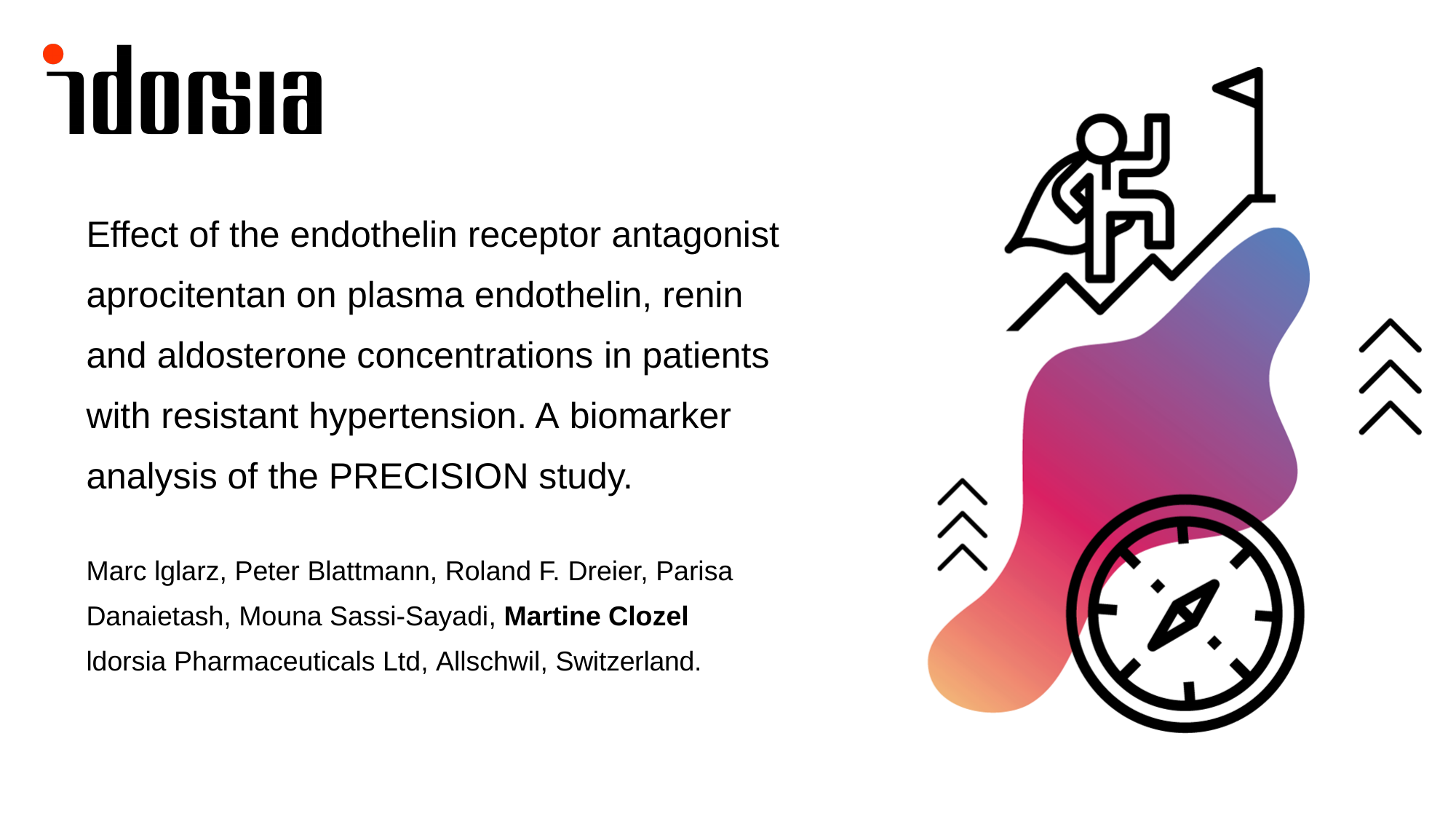

# Effect of the endothelin receptor antagonist aprocitentan on plasma endothelin, renin and aldosterone concentrations in patients with resistant hypertension. A biomarker analysis of the PRECISION study. Marc lglarz, Peter Blattmann, Roland F. Dreier, Parisa Danaietash, Mouna Sassi-Sayadi, Martine Clozel ldorsia Pharmaceuticals Ltd, Allschwil, Switzerland.